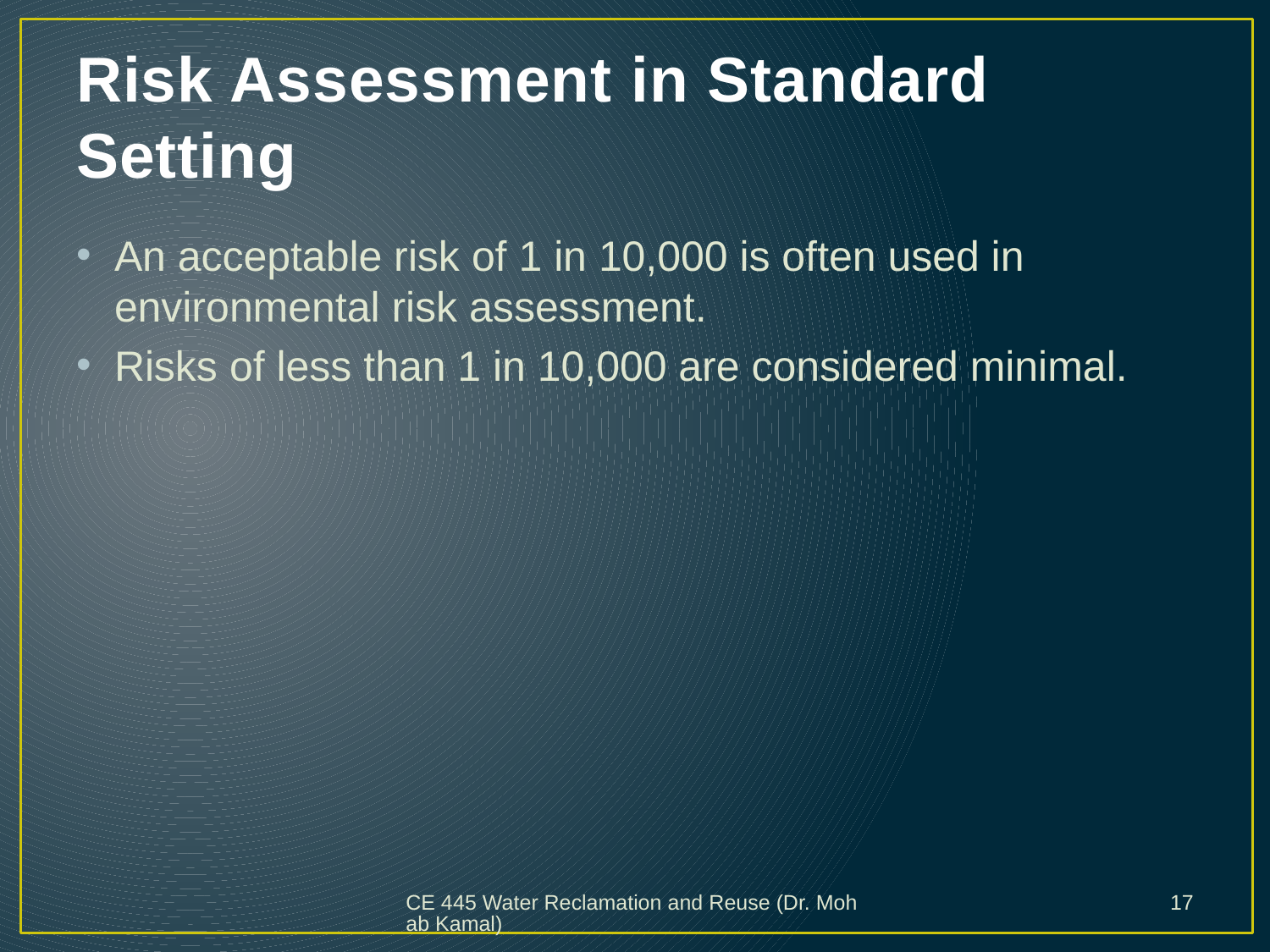

# Risk Assessment in Standard Setting
An acceptable risk of 1 in 10,000 is often used in environmental risk assessment.
Risks of less than 1 in 10,000 are considered minimal.
CE 445 Water Reclamation and Reuse (Dr. Mohab Kamal)
17